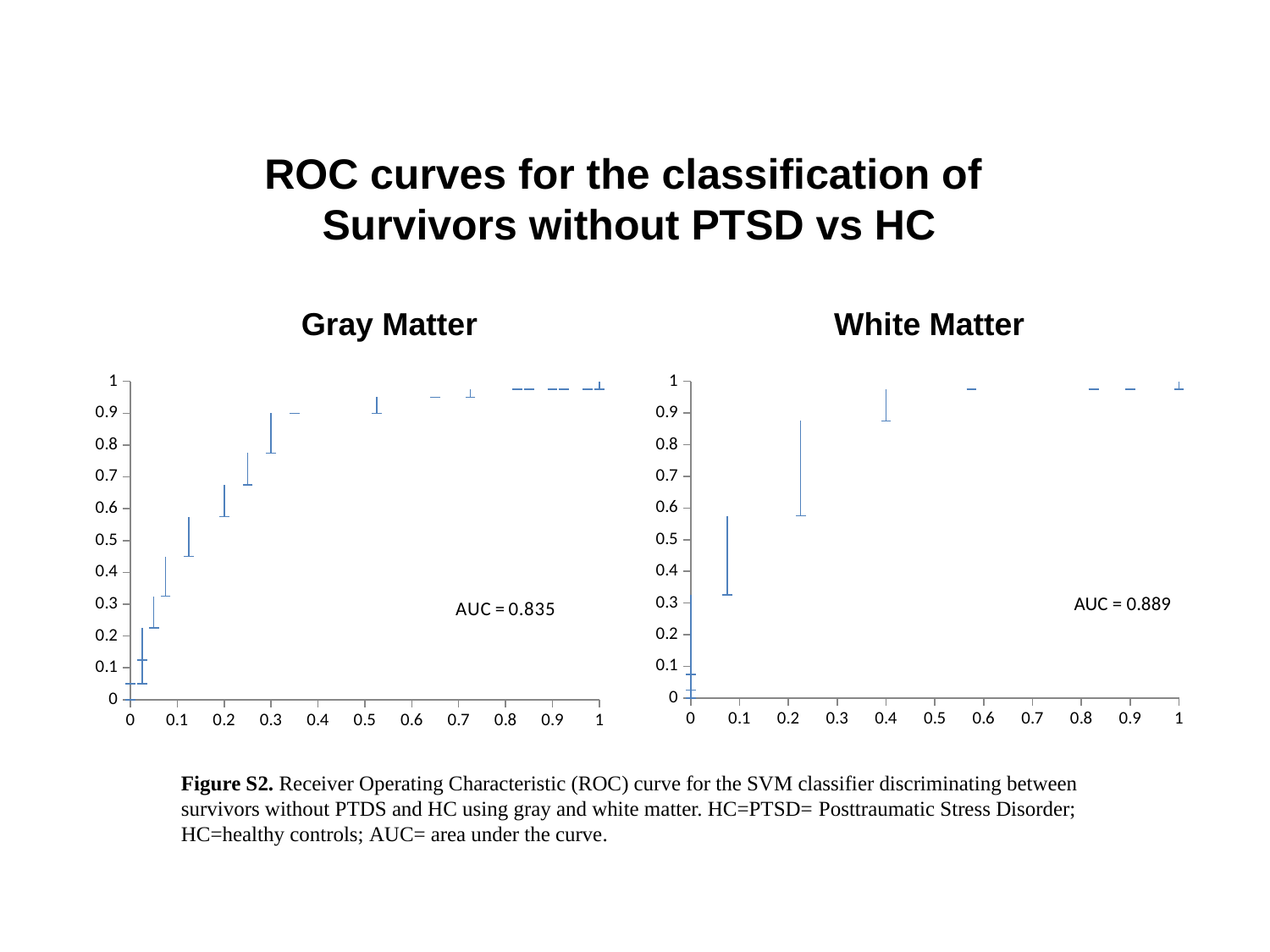

# ROC curves for the classification of Survivors without PTSD vs HC
Gray Matter
White Matter

### Chart

| Category |  |
|---|---|

### Chart

| Category |  |
|---|---|
AUC = 0.889
Figure S2. Receiver Operating Characteristic (ROC) curve for the SVM classifier discriminating between survivors without PTDS and HC using gray and white matter. HC=PTSD= Posttraumatic Stress Disorder; HC=healthy controls; AUC= area under the curve.